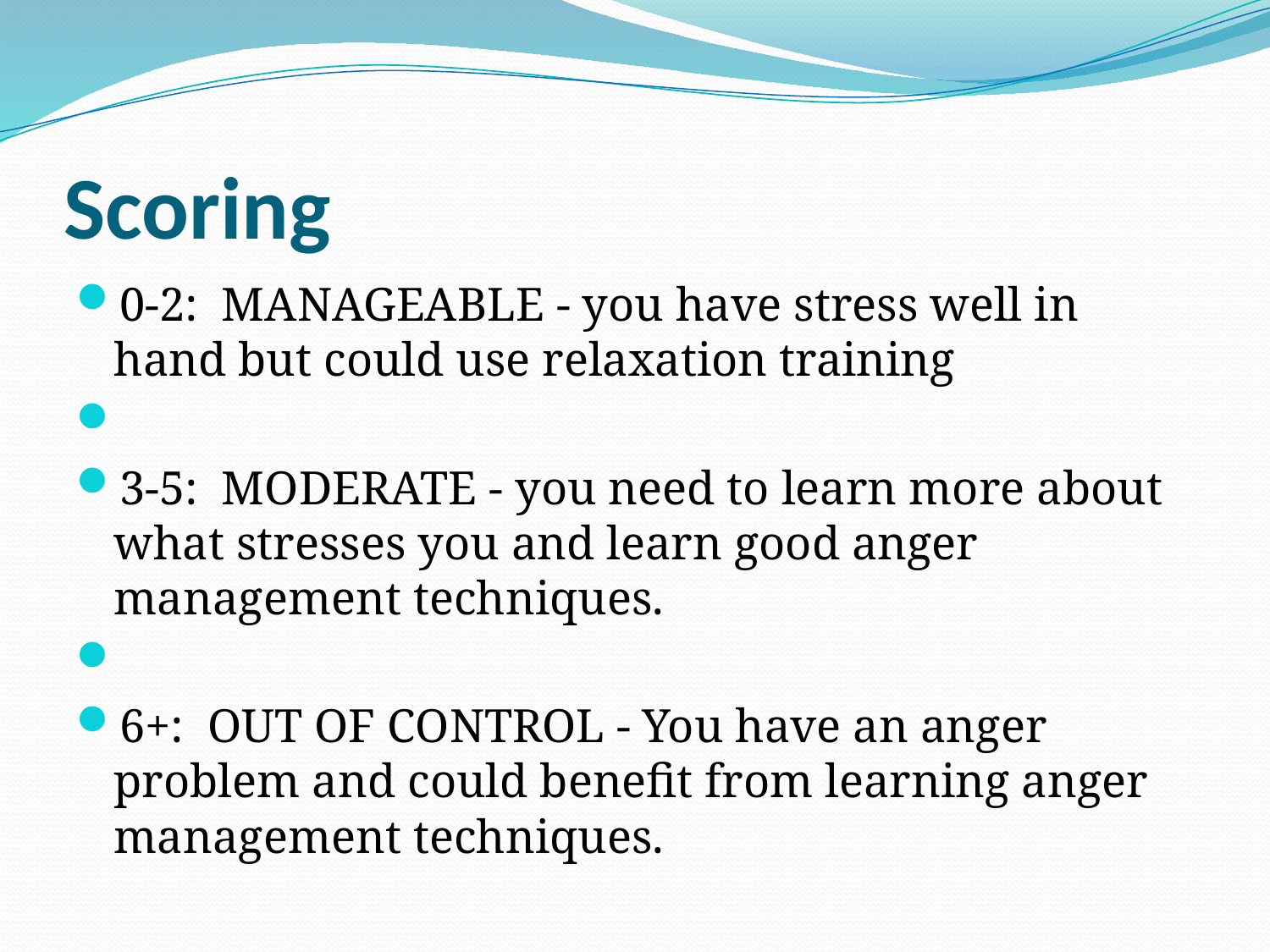

# Scoring
0-2:  MANAGEABLE - you have stress well in hand but could use relaxation training

3-5:  MODERATE - you need to learn more about what stresses you and learn good anger  management techniques.

6+:  OUT OF CONTROL - You have an anger problem and could benefit from learning anger  management techniques.